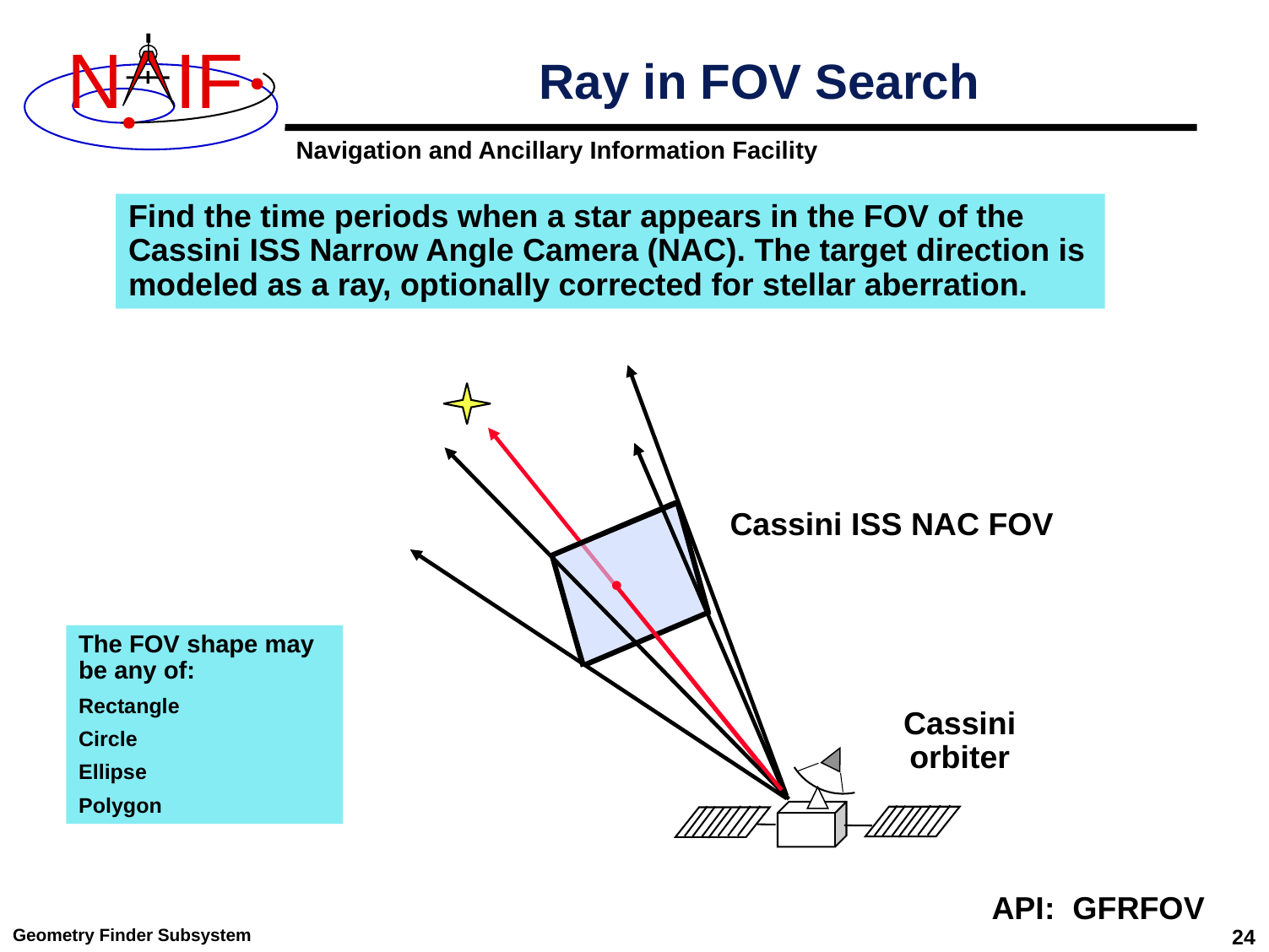

# Ray in FOV Search
Find the time periods when a star appears in the FOV of the Cassini ISS Narrow Angle Camera (NAC). The target direction is modeled as a ray, optionally corrected for stellar aberration.

Cassini ISS NAC FOV

•

The FOV shape may be any of:
Rectangle
Circle
Ellipse
Polygon
Cassini orbiter

API:  GFRFOV
Geometry Finder Subsystem
24